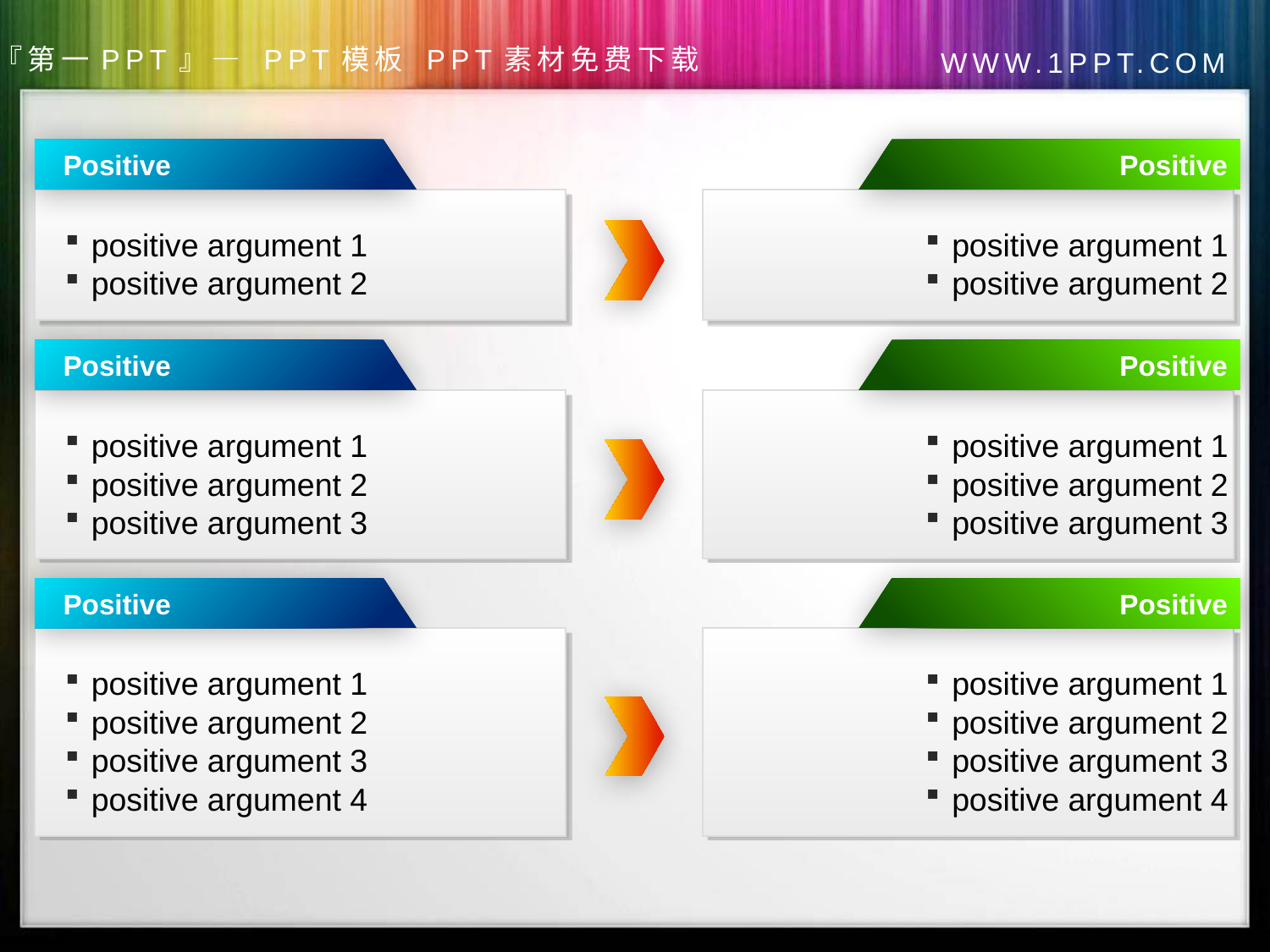

Positive
Positive
positive argument 1
positive argument 2
positive argument 1
positive argument 2

  Positive
Positive
positive argument 1
positive argument 2
positive argument 3

positive argument 1
positive argument 2
positive argument 3

  Positive
Positive
positive argument 1
positive argument 2
positive argument 3
positive argument 4

positive argument 1
positive argument 2
positive argument 3
positive argument 4